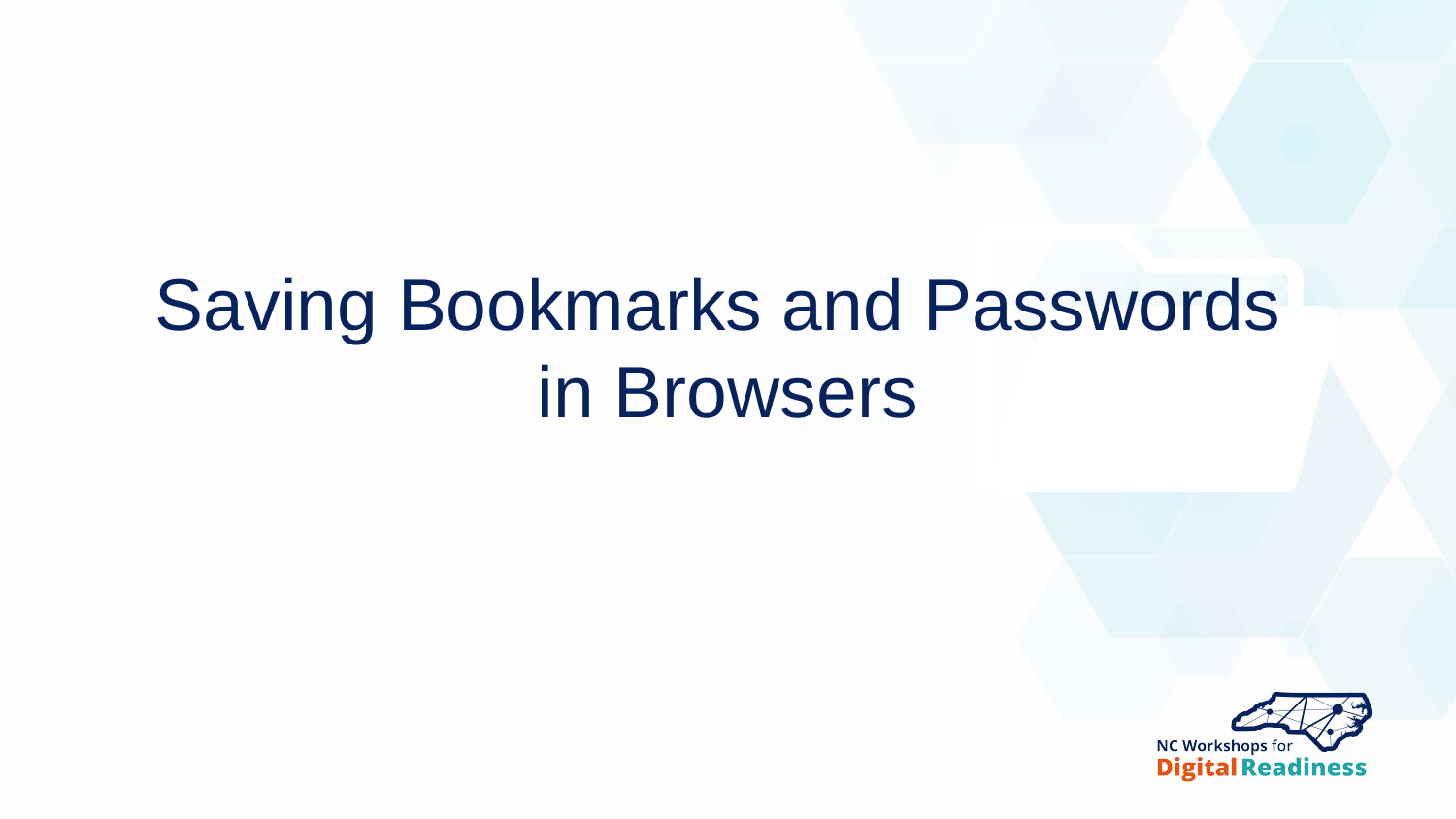

# Saving Bookmarks and Passwords in Browsers